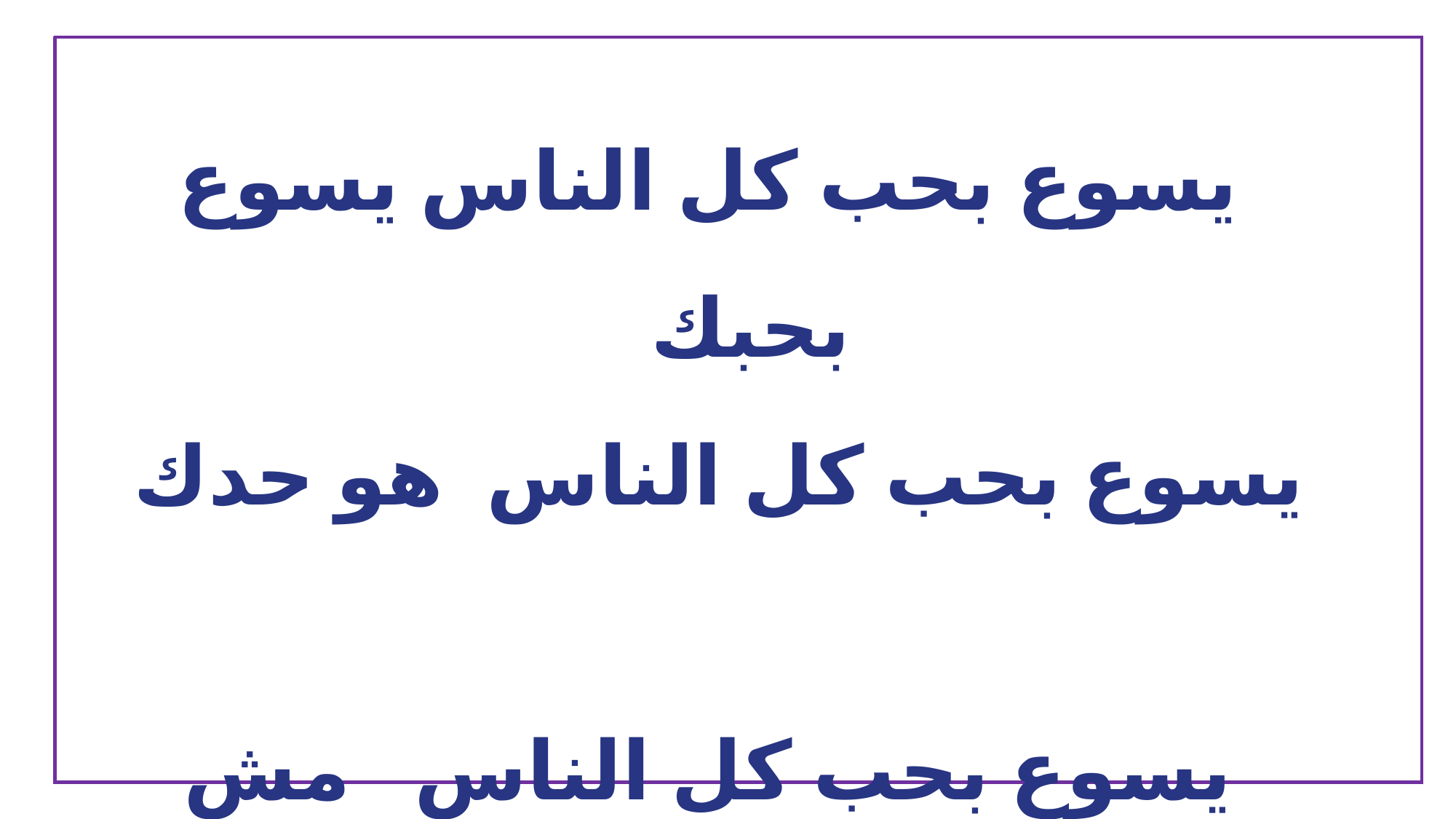

يسوع بحب كل الناس	 يسوع بحبك
يسوع بحب كل الناس	  هو حدك
يسوع بحب كل الناس 	  مش لوحد
يسوع حدك على طول